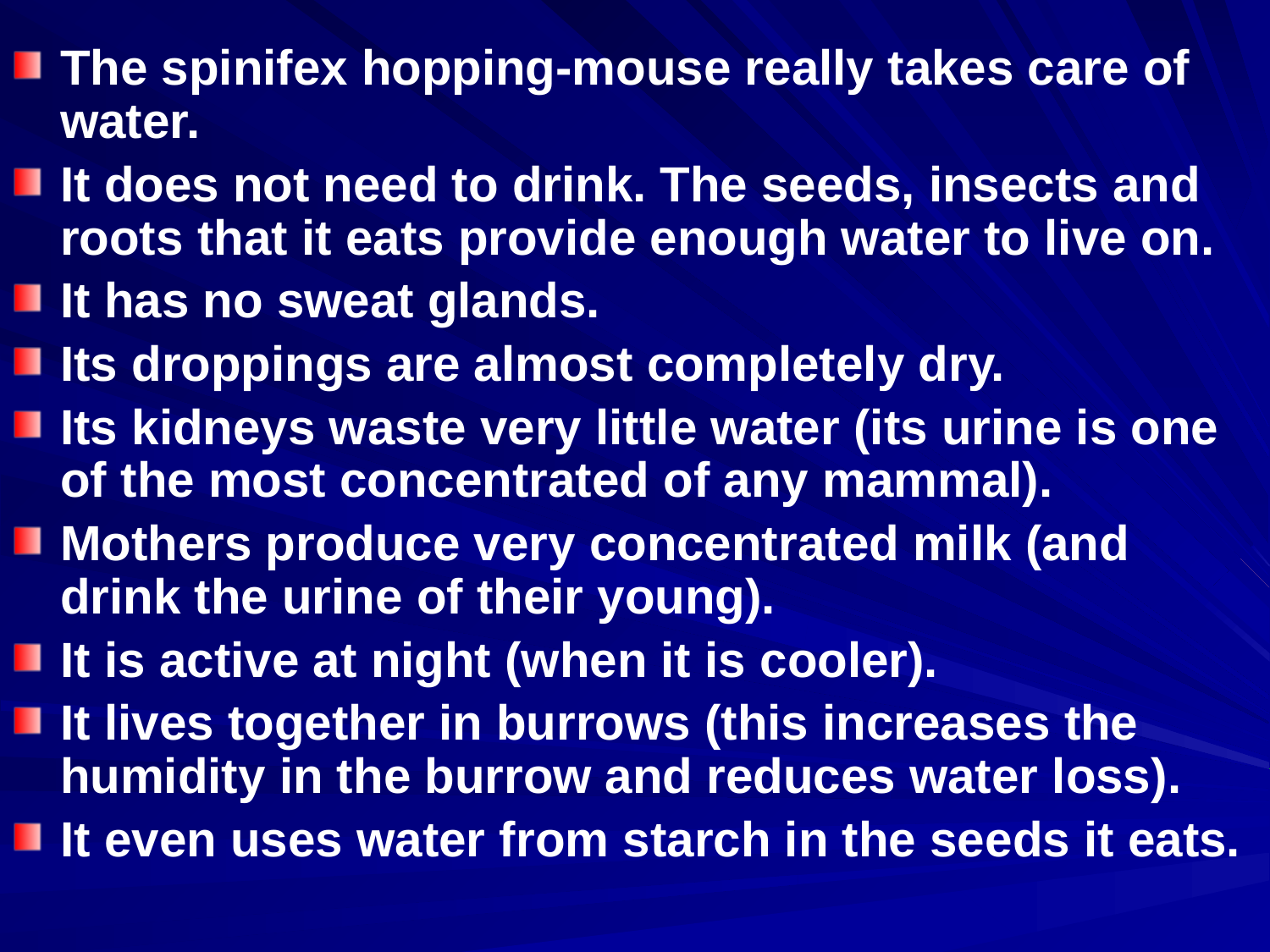

The spinifex hopping-mouse really takes care of water.
It does not need to drink. The seeds, insects and roots that it eats provide enough water to live on.
It has no sweat glands.
Its droppings are almost completely dry.
Its kidneys waste very little water (its urine is one of the most concentrated of any mammal).
Mothers produce very concentrated milk (and drink the urine of their young).
It is active at night (when it is cooler).
It lives together in burrows (this increases the humidity in the burrow and reduces water loss).
It even uses water from starch in the seeds it eats.